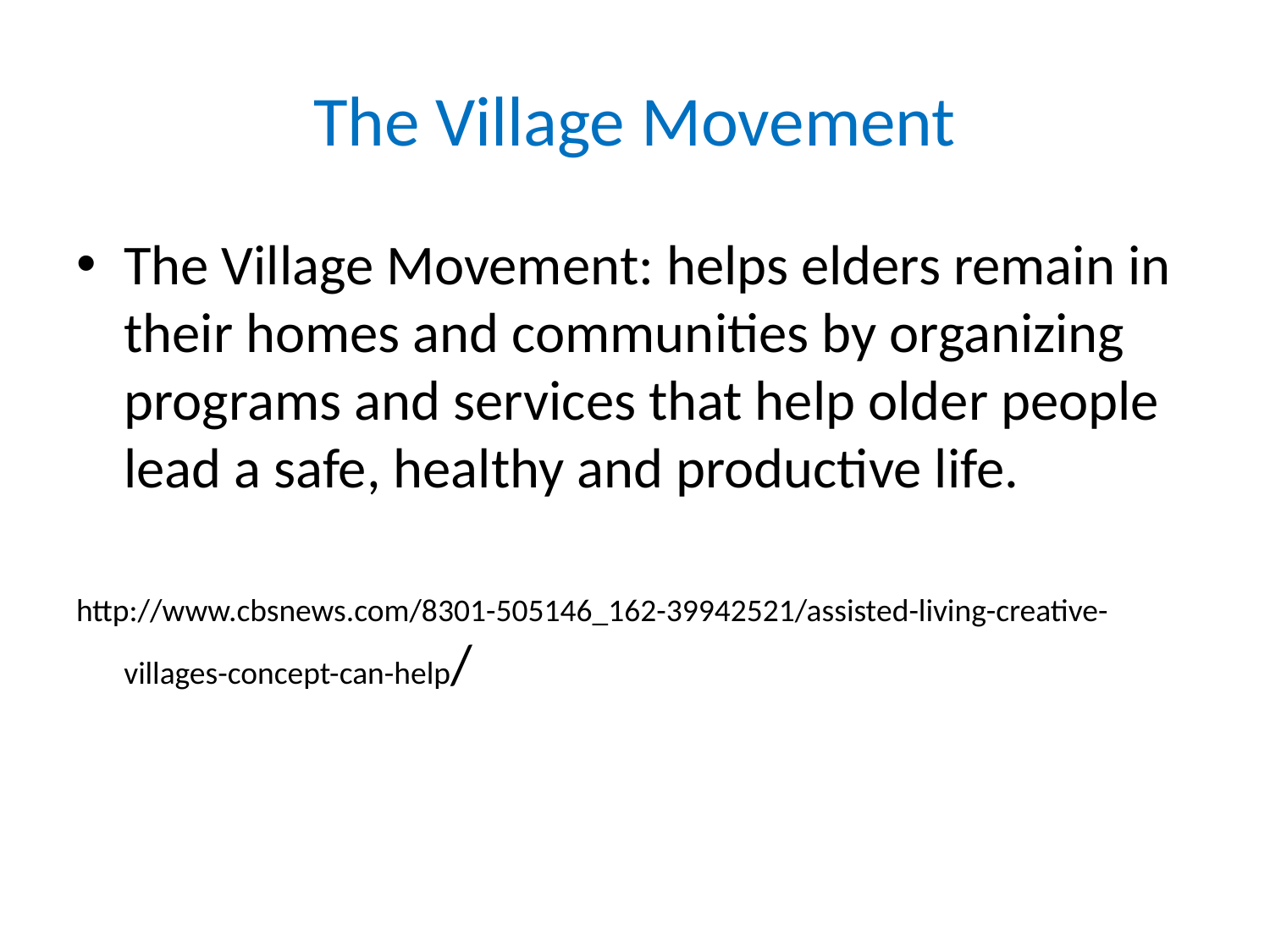

# The Village Movement
The Village Movement: helps elders remain in their homes and communities by organizing programs and services that help older people lead a safe, healthy and productive life.

http://www.cbsnews.com/8301-505146_162-39942521/assisted-living-creative-villages-concept-can-help/